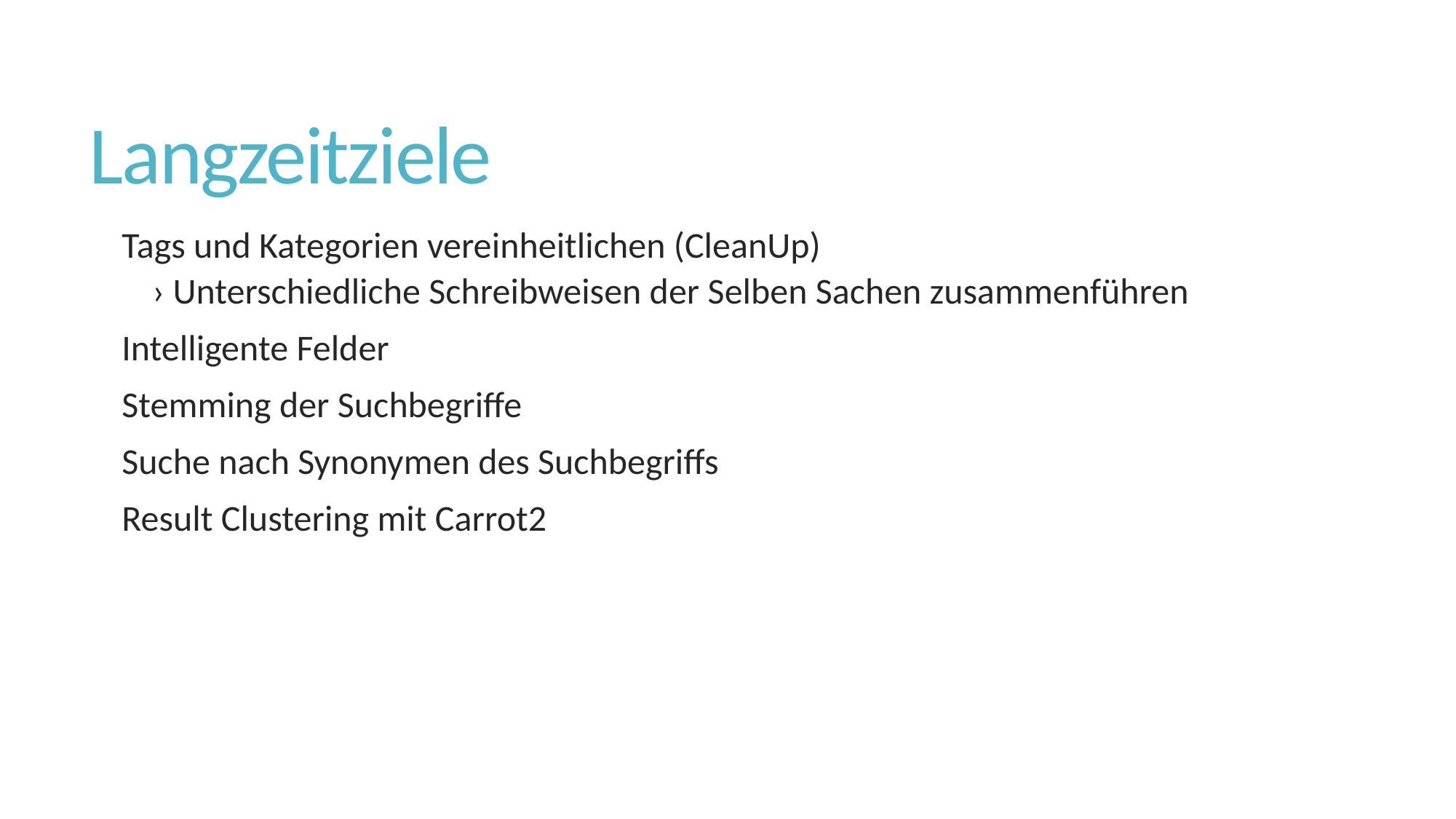

# Langzeitziele
Tags und Kategorien vereinheitlichen (CleanUp)
› Unterschiedliche Schreibweisen der Selben Sachen zusammenführen
Intelligente Felder
Stemming der Suchbegriffe
Suche nach Synonymen des Suchbegriffs
Result Clustering mit Carrot2